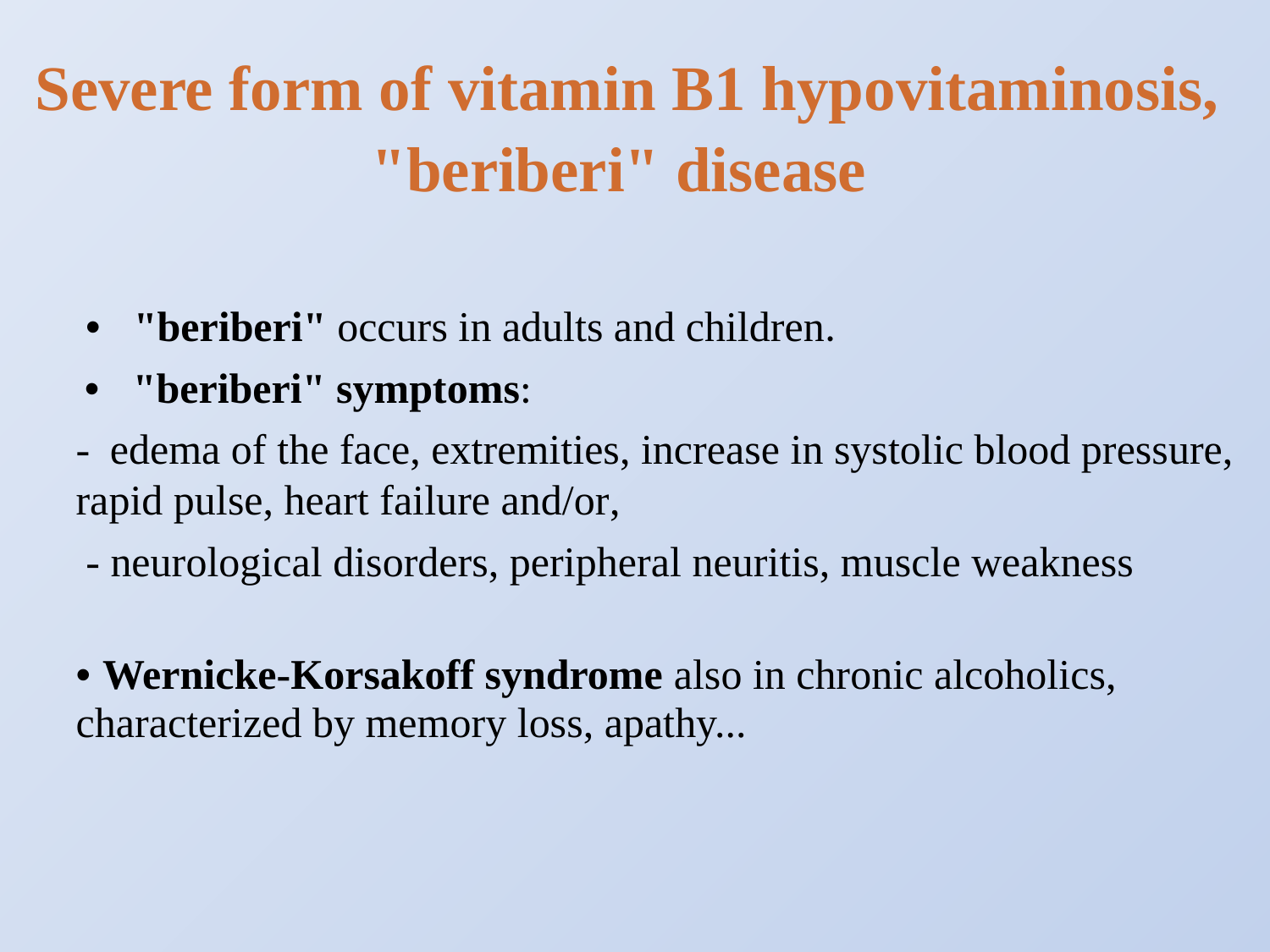

Severe form of vitamin B1 hypovitaminosis, "beriberi" disease

•   "beriberi" occurs in adults and children.

•   "beriberi" symptoms:

-  edema of the face, extremities, increase in systolic blood pressure, rapid pulse, heart failure and/or,

- neurological disorders, peripheral neuritis, muscle weakness

• Wernicke-Korsakoff syndrome also in chronic alcoholics, characterized by memory loss, apathy...